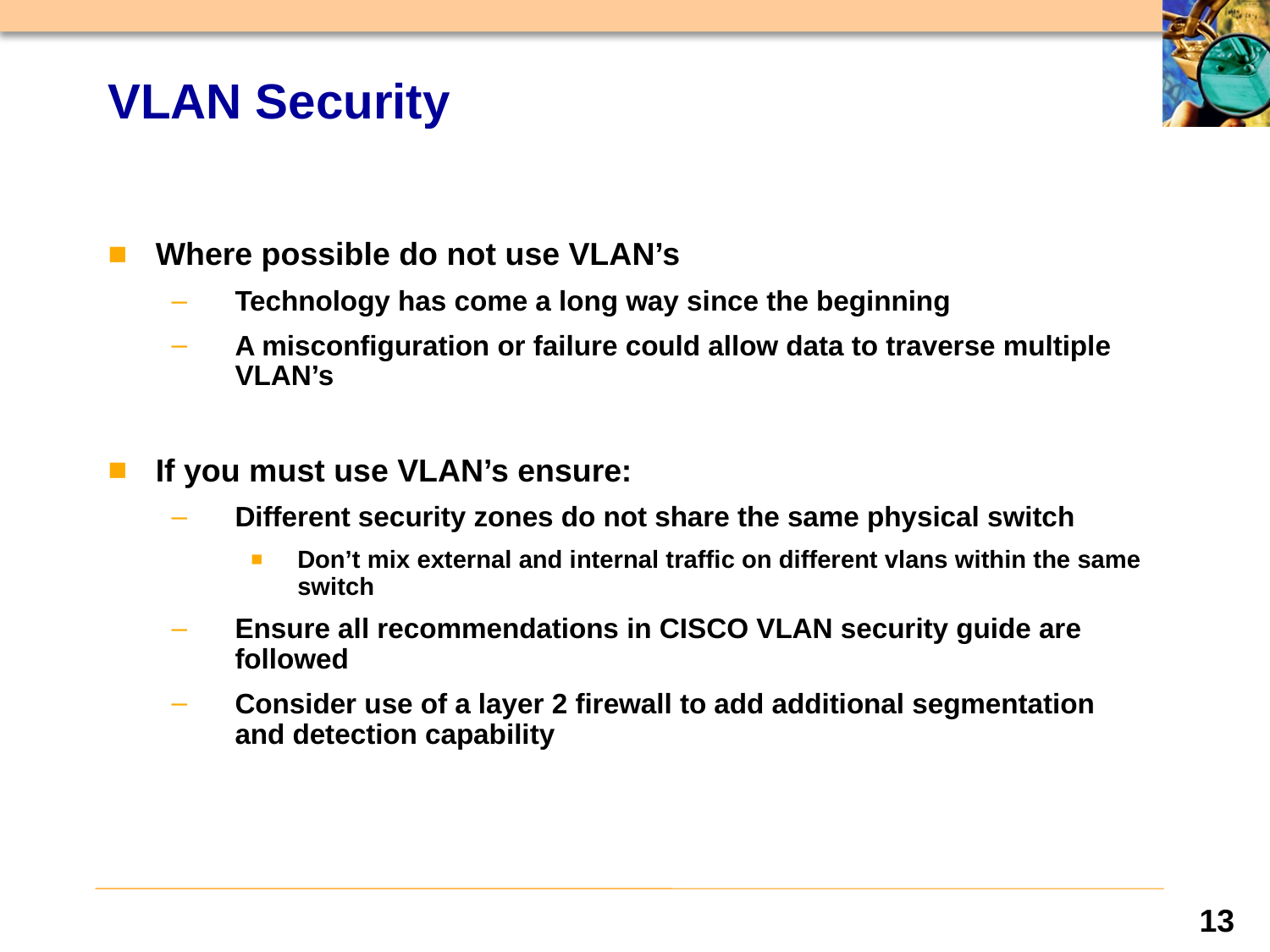

# VLAN Security

Where possible do not use VLAN’s
Technology has come a long way since the beginning
A misconfiguration or failure could allow data to traverse multiple VLAN’s

If you must use VLAN’s ensure:
Different security zones do not share the same physical switch
Don’t mix external and internal traffic on different vlans within the same switch
Ensure all recommendations in CISCO VLAN security guide are followed
Consider use of a layer 2 firewall to add additional segmentation and detection capability